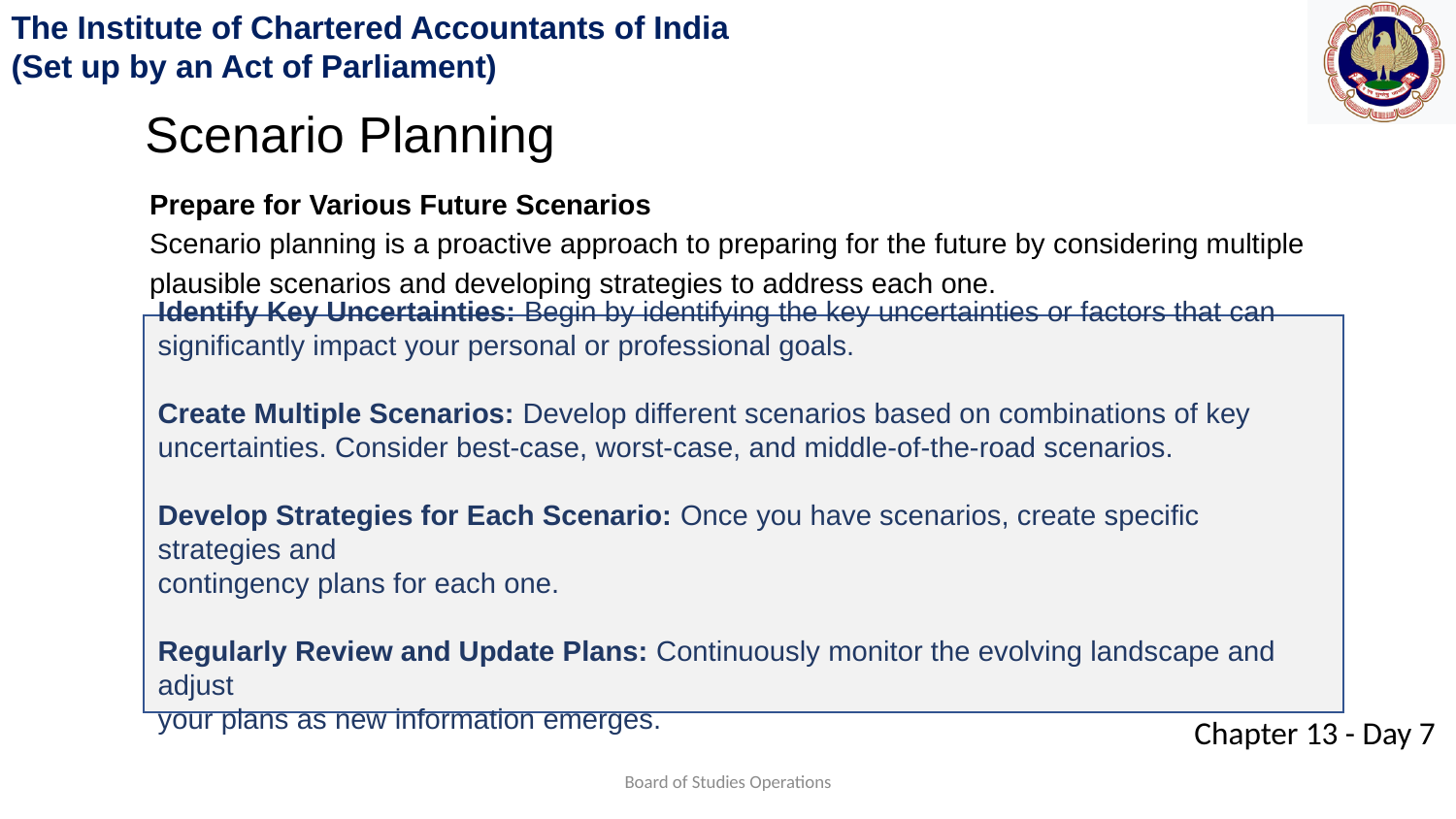

Scenario Planning
Prepare for Various Future Scenarios
Scenario planning is a proactive approach to preparing for the future by considering multiple plausible scenarios and developing strategies to address each one.
Identify Key Uncertainties: Begin by identifying the key uncertainties or factors that can significantly impact your personal or professional goals.

Create Multiple Scenarios: Develop different scenarios based on combinations of key uncertainties. Consider best-case, worst-case, and middle-of-the-road scenarios.

Develop Strategies for Each Scenario: Once you have scenarios, create specific strategies and
contingency plans for each one.

Regularly Review and Update Plans: Continuously monitor the evolving landscape and adjust
your plans as new information emerges.
Board of Studies Operations